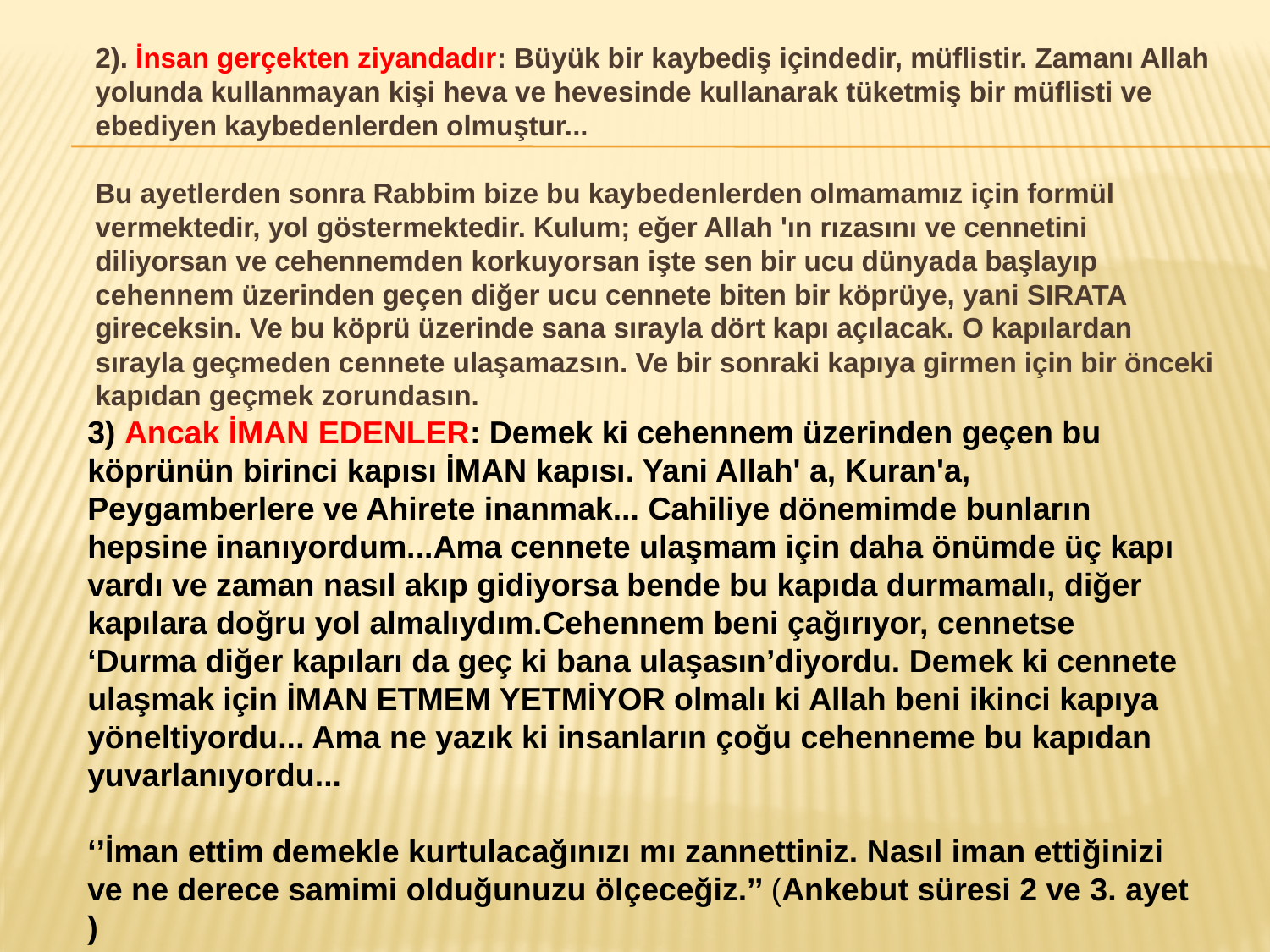

2). İnsan gerçekten ziyandadır: Büyük bir kaybediş içindedir, müflistir. Zamanı Allah yolunda kullanmayan kişi heva ve hevesinde kullanarak tüketmiş bir müflisti ve ebediyen kaybedenlerden olmuştur...
Bu ayetlerden sonra Rabbim bize bu kaybedenlerden olmamamız için formül vermektedir, yol göstermektedir. Kulum; eğer Allah 'ın rızasını ve cennetini diliyorsan ve cehennemden korkuyorsan işte sen bir ucu dünyada başlayıp cehennem üzerinden geçen diğer ucu cennete biten bir köprüye, yani SIRATA gireceksin. Ve bu köprü üzerinde sana sırayla dört kapı açılacak. O kapılardan sırayla geçmeden cennete ulaşamazsın. Ve bir sonraki kapıya girmen için bir önceki kapıdan geçmek zorundasın.
3) Ancak İMAN EDENLER: Demek ki cehennem üzerinden geçen bu köprünün birinci kapısı İMAN kapısı. Yani Allah' a, Kuran'a, Peygamberlere ve Ahirete inanmak... Cahiliye dönemimde bunların hepsine inanıyordum...Ama cennete ulaşmam için daha önümde üç kapı vardı ve zaman nasıl akıp gidiyorsa bende bu kapıda durmamalı, diğer kapılara doğru yol almalıydım.Cehennem beni çağırıyor, cennetse    ‘Durma diğer kapıları da geç ki bana ulaşasın’diyordu. Demek ki cennete ulaşmak için İMAN ETMEM YETMİYOR olmalı ki Allah beni ikinci kapıya yöneltiyordu... Ama ne yazık ki insanların çoğu cehenneme bu kapıdan yuvarlanıyordu...
‘’İman ettim demekle kurtulacağınızı mı zannettiniz. Nasıl iman ettiğinizi ve ne derece samimi olduğunuzu ölçeceğiz.’’ (Ankebut süresi 2 ve 3. ayet )